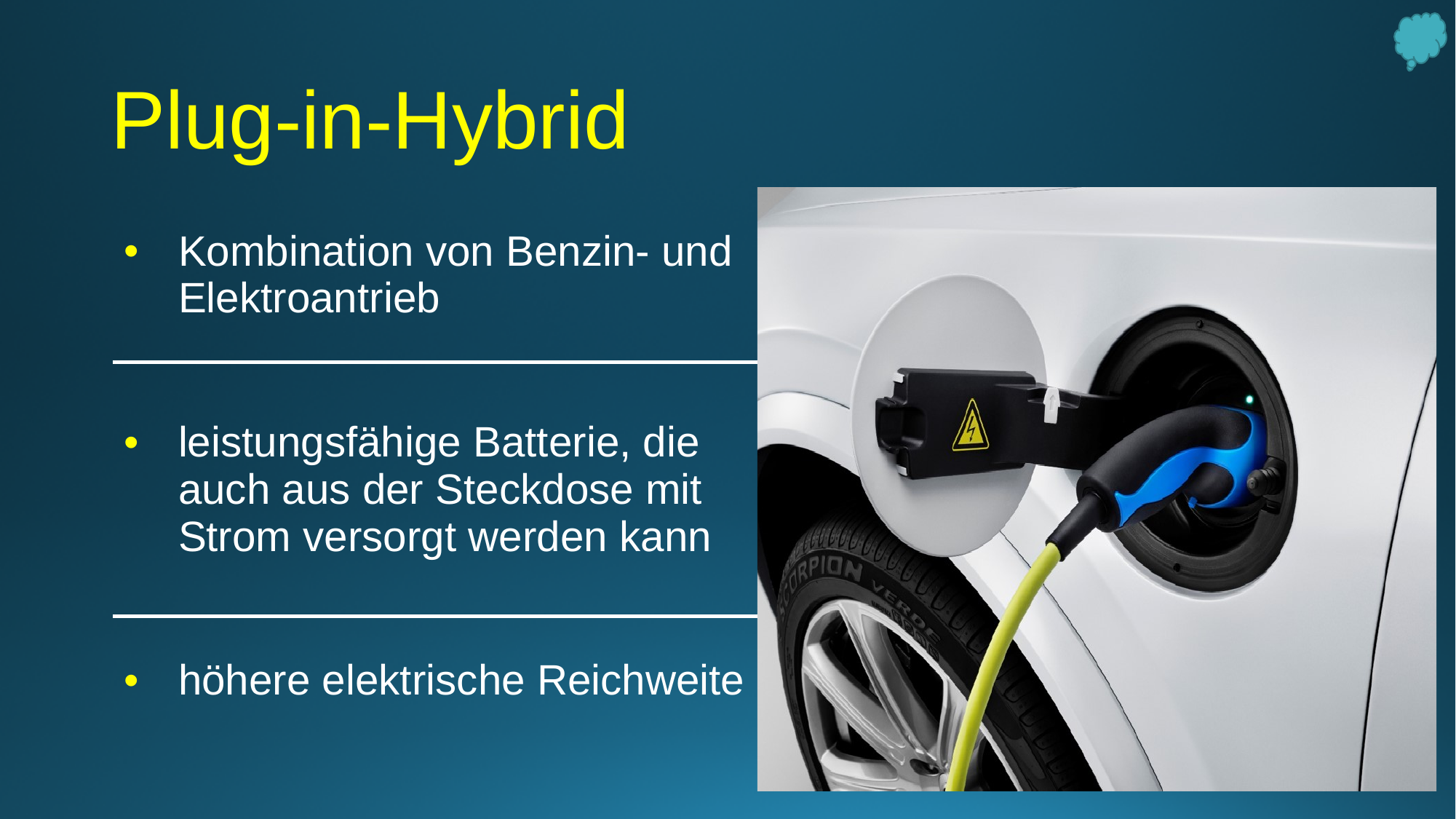

# Plug-in-Hybrid
| Kombination von Benzin- und Elektroantrieb |  |
| --- | --- |
| leistungsfähige Batterie, die auch aus der Steckdose mit Strom versorgt werden kann |  |
| höhere elektrische Reichweite |  |